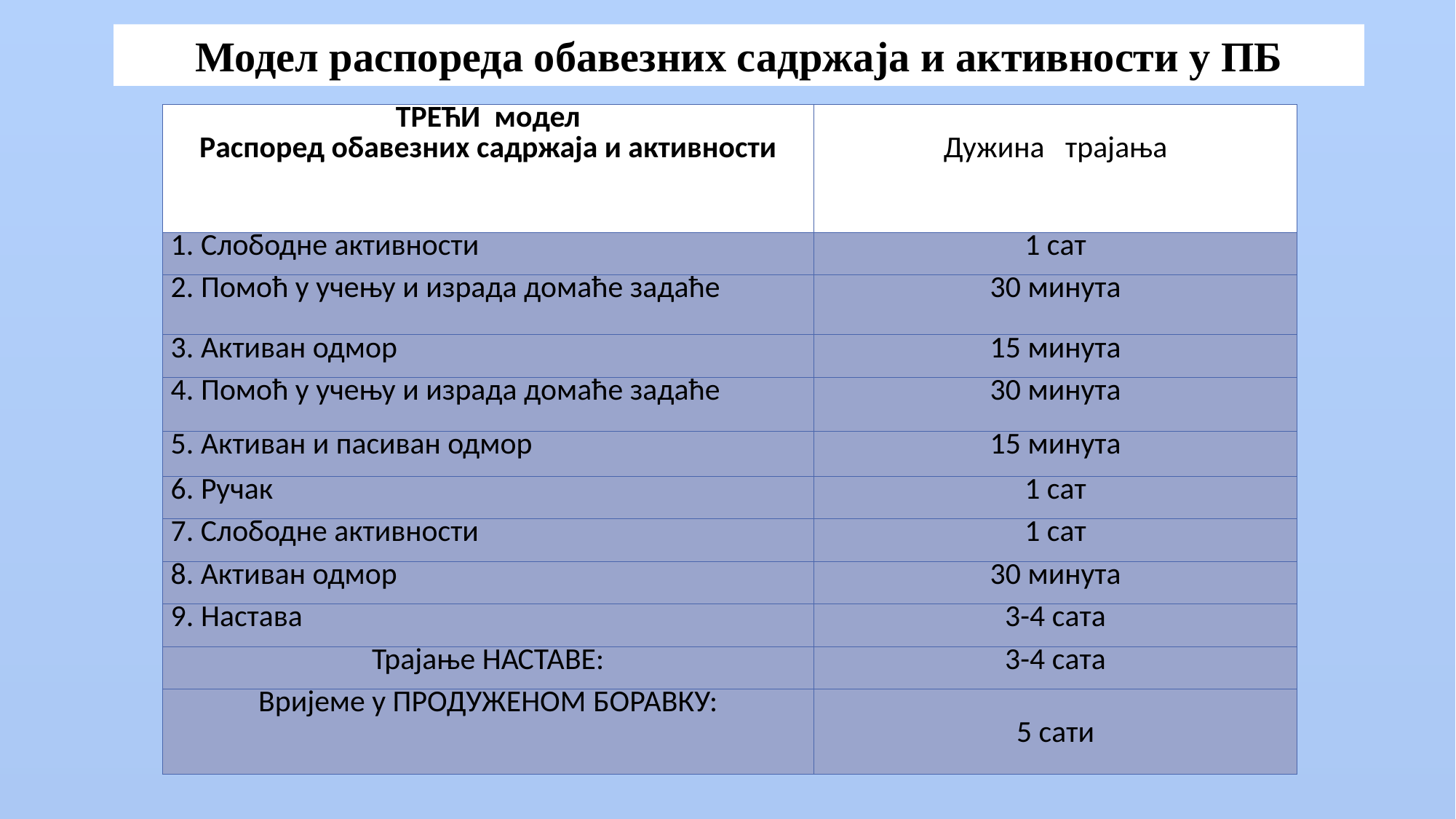

Модел распореда обавезних садржаја и активности у ПБ
| ТРЕЋИ модел Распоред обавезних садржаја и активности | Дужина трајања |
| --- | --- |
| 1. Слободне активности | 1 сат |
| 2. Помоћ у учењу и израда домаће задаће | 30 минута |
| 3. Активан одмор | 15 минута |
| 4. Помоћ у учењу и израда домаће задаће | 30 минута |
| 5. Активан и пасиван одмор | 15 минута |
| 6. Ручак | 1 сат |
| 7. Слободне активности | 1 сат |
| 8. Активан одмор | 30 минута |
| 9. Настава | 3-4 сата |
| Трајање НАСТАВЕ: | 3-4 сата |
| Вријеме у ПРОДУЖЕНОМ БОРАВКУ: | 5 сати |